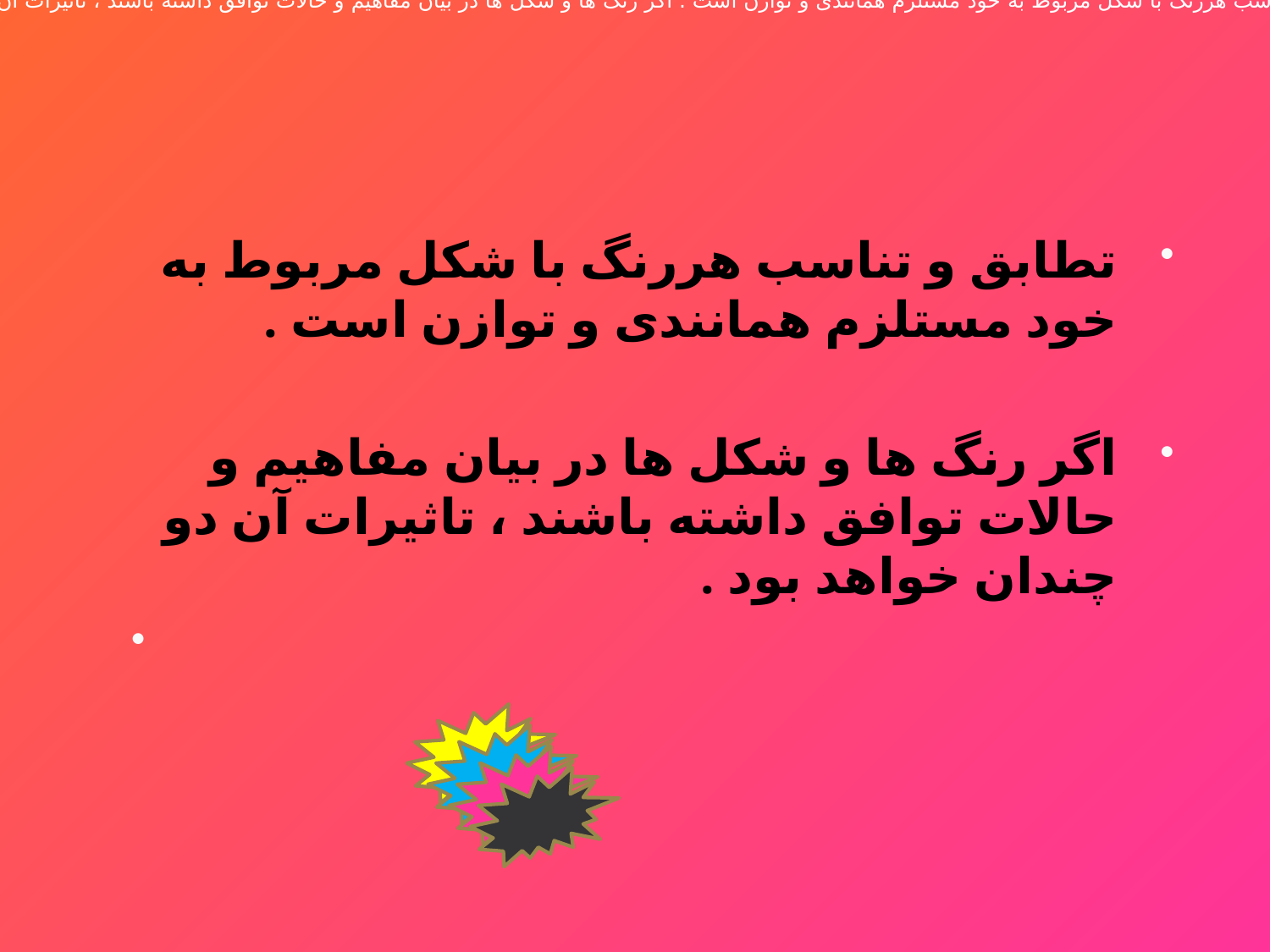

تطابق و تناسب هررنگ با شکل مربوط به خود مستلزم همانندی و توازن است . اگر رنگ ها و شکل ها در بیان مفاهیم و حالات توافق داشته باشند ، تاثیرات آن دو چندان خواهد بود .

#
تطابق و تناسب هررنگ با شکل مربوط به خود مستلزم همانندی و توازن است .

اگر رنگ ها و شکل ها در بیان مفاهیم و حالات توافق داشته باشند ، تاثیرات آن دو چندان خواهد بود .